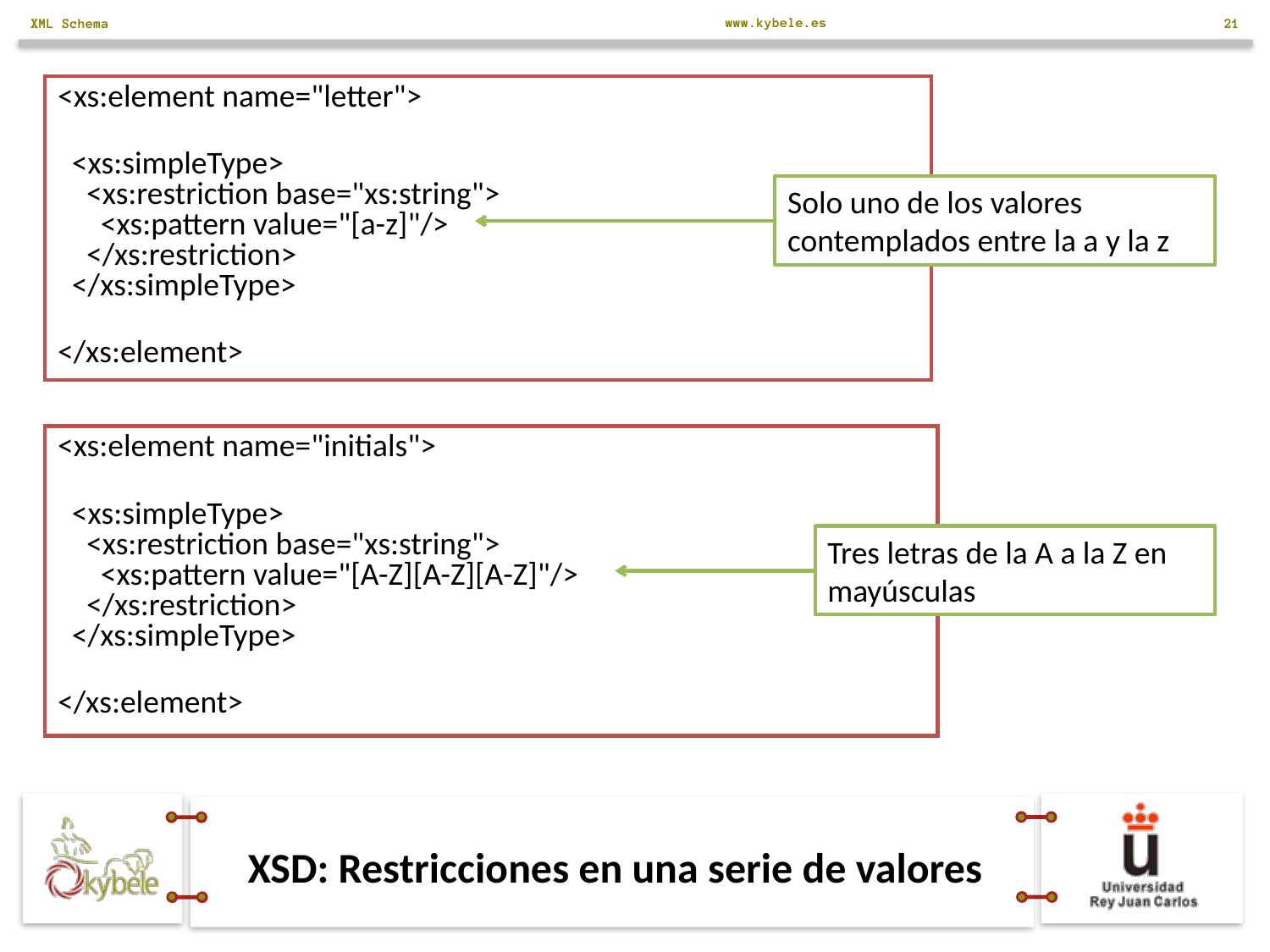

XML Schema
21
<xs:element name="letter">
  <xs:simpleType>
    <xs:restriction base="xs:string">
      <xs:pattern value="[a-z]"/>
    </xs:restriction>
  </xs:simpleType>
</xs:element>
Solo uno de los valores contemplados entre la a y la z
<xs:element name="initials">
  <xs:simpleType>
    <xs:restriction base="xs:string">
      <xs:pattern value="[A-Z][A-Z][A-Z]"/>
    </xs:restriction>
  </xs:simpleType>
</xs:element>
Tres letras de la A a la Z en mayúsculas
# XSD: Restricciones en una serie de valores